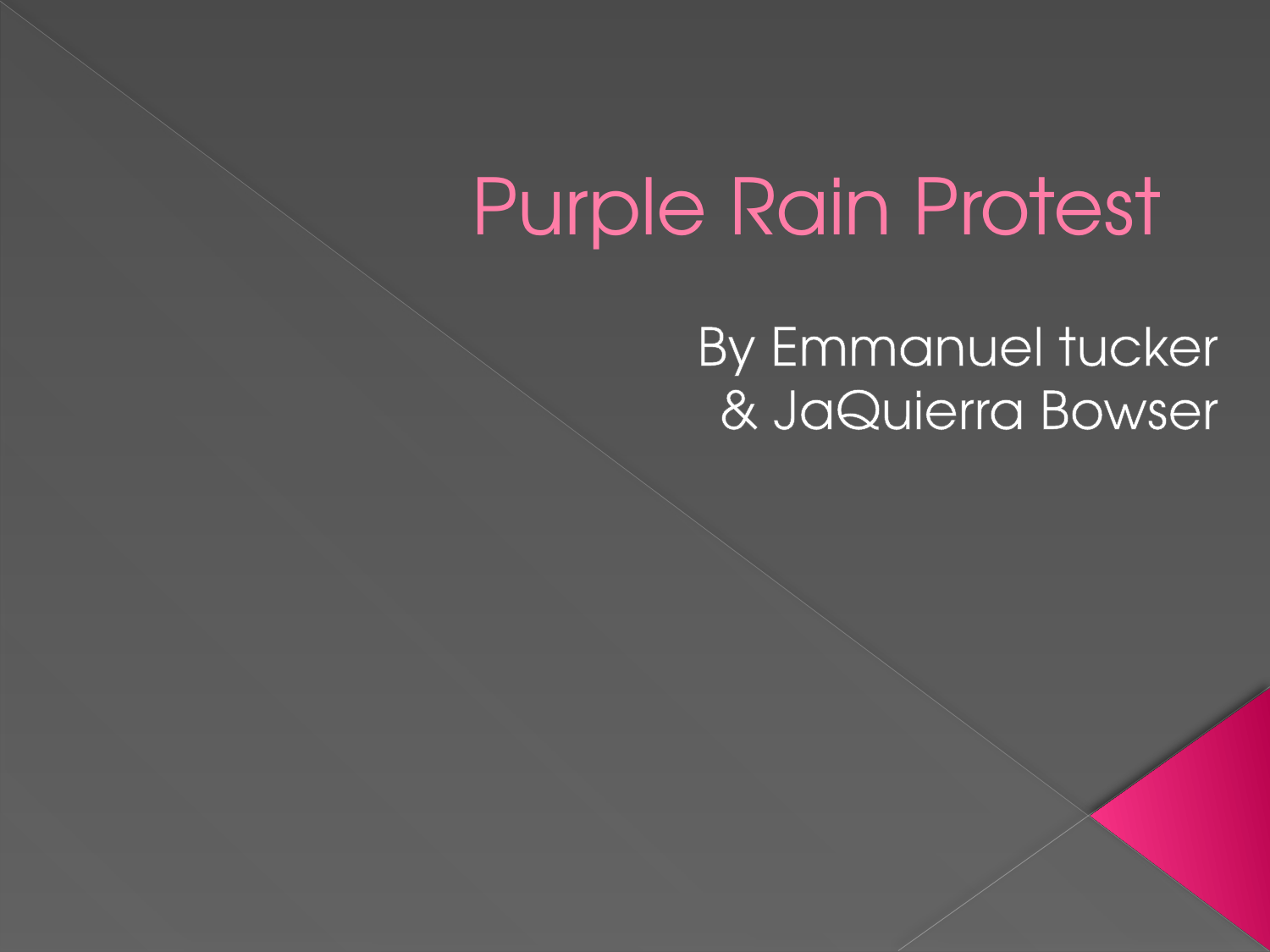

# Purple Rain Protest
By Emmanuel tucker
 & JaQuierra Bowser